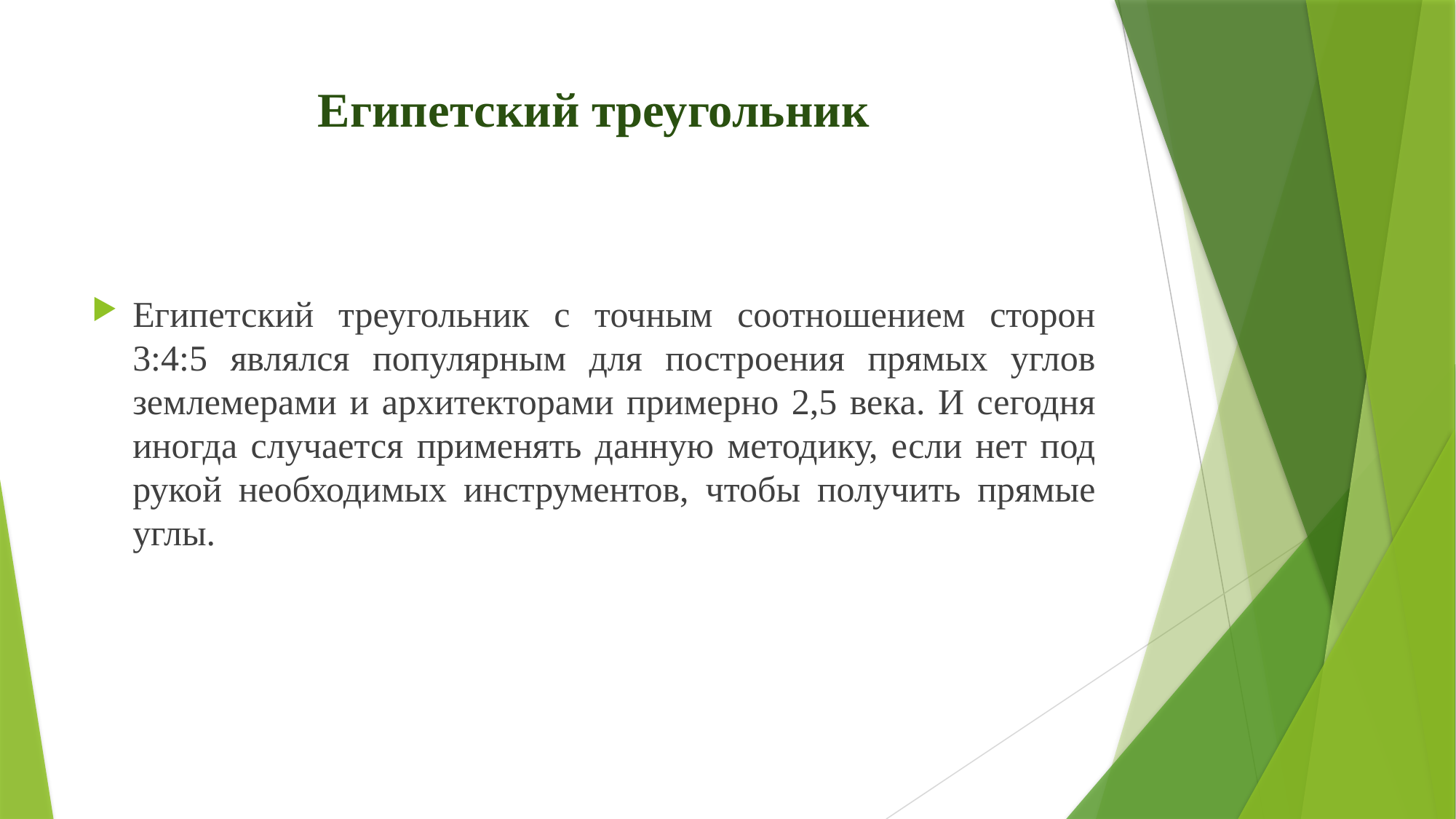

# Египетский треугольник
Египетский треугольник с точным соотношением сторон 3:4:5 являлся популярным для построения прямых углов землемерами и архитекторами примерно 2,5 века. И сегодня иногда случается применять данную методику, если нет под рукой необходимых инструментов, чтобы получить прямые углы.